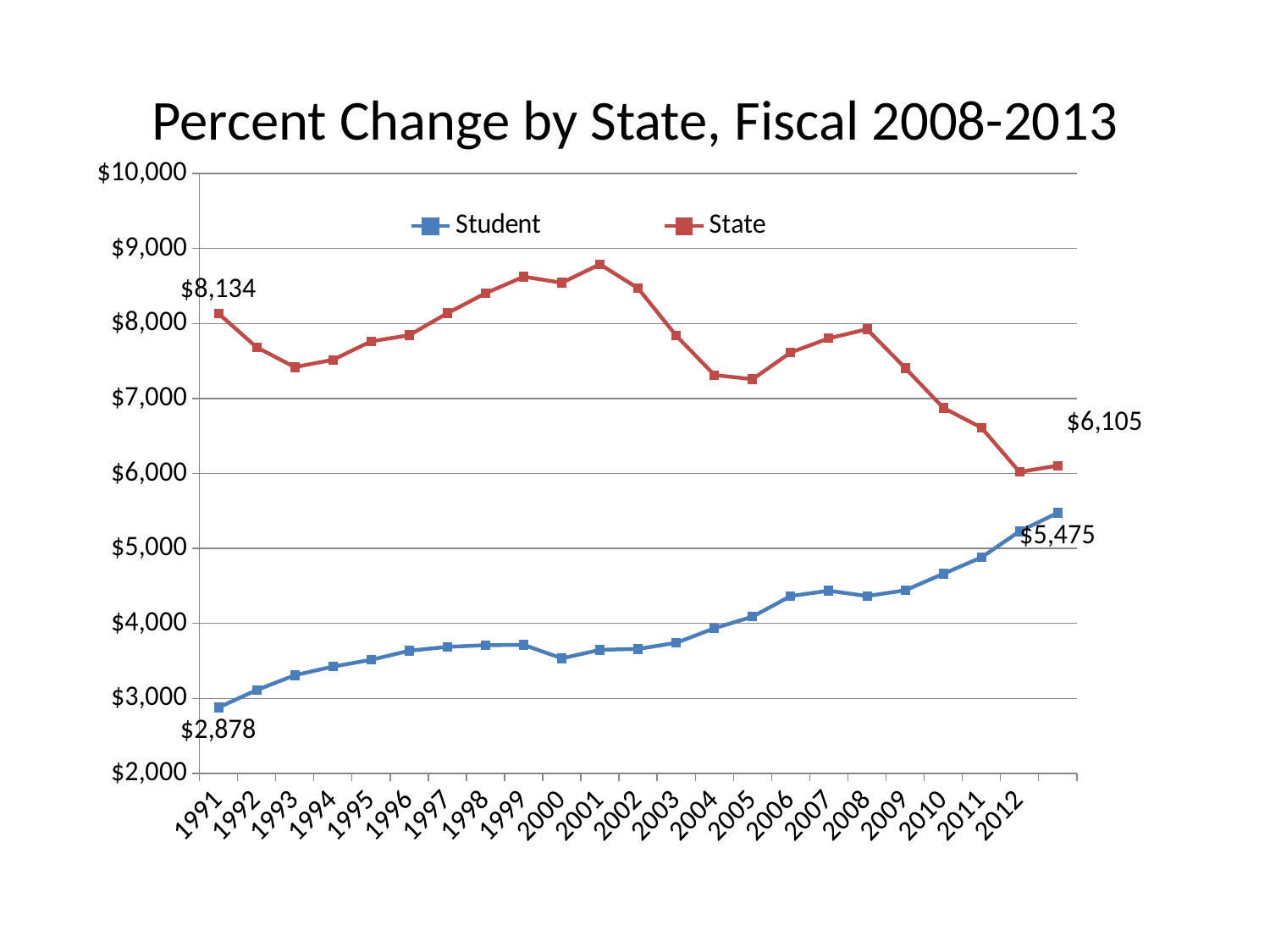

# Percent Change by State, Fiscal 2008-2013

### Chart

| Category | Student | State |
|---|---|---|
| 1991 | 2878.0 | 8134.0 |
| 1992 | 3111.0 | 7684.0 |
| 1993 | 3309.0 | 7419.0 |
| 1994 | 3424.0 | 7516.0 |
| 1995 | 3514.0 | 7762.0 |
| 1996 | 3635.0 | 7844.0 |
| 1997 | 3687.0 | 8138.0 |
| 1998 | 3710.0 | 8404.0 |
| 1999 | 3714.0 | 8625.0 |
| 2000 | 3534.0 | 8544.0 |
| 2001 | 3647.0 | 8790.0 |
| 2002 | 3660.0 | 8470.0 |
| 2003 | 3741.0 | 7838.0 |
| 2004 | 3935.0 | 7313.0 |
| 2005 | 4090.0 | 7258.0 |
| 2006 | 4365.0 | 7614.0 |
| 2007 | 4436.0 | 7803.0 |
| 2008 | 4365.0 | 7924.0 |
| 2009 | 4441.0 | 7407.0 |
| 2010 | 4662.0 | 6875.0 |
| 2011 | 4880.0 | 6611.0 |
| 2012 | 5228.0 | 6020.0 |